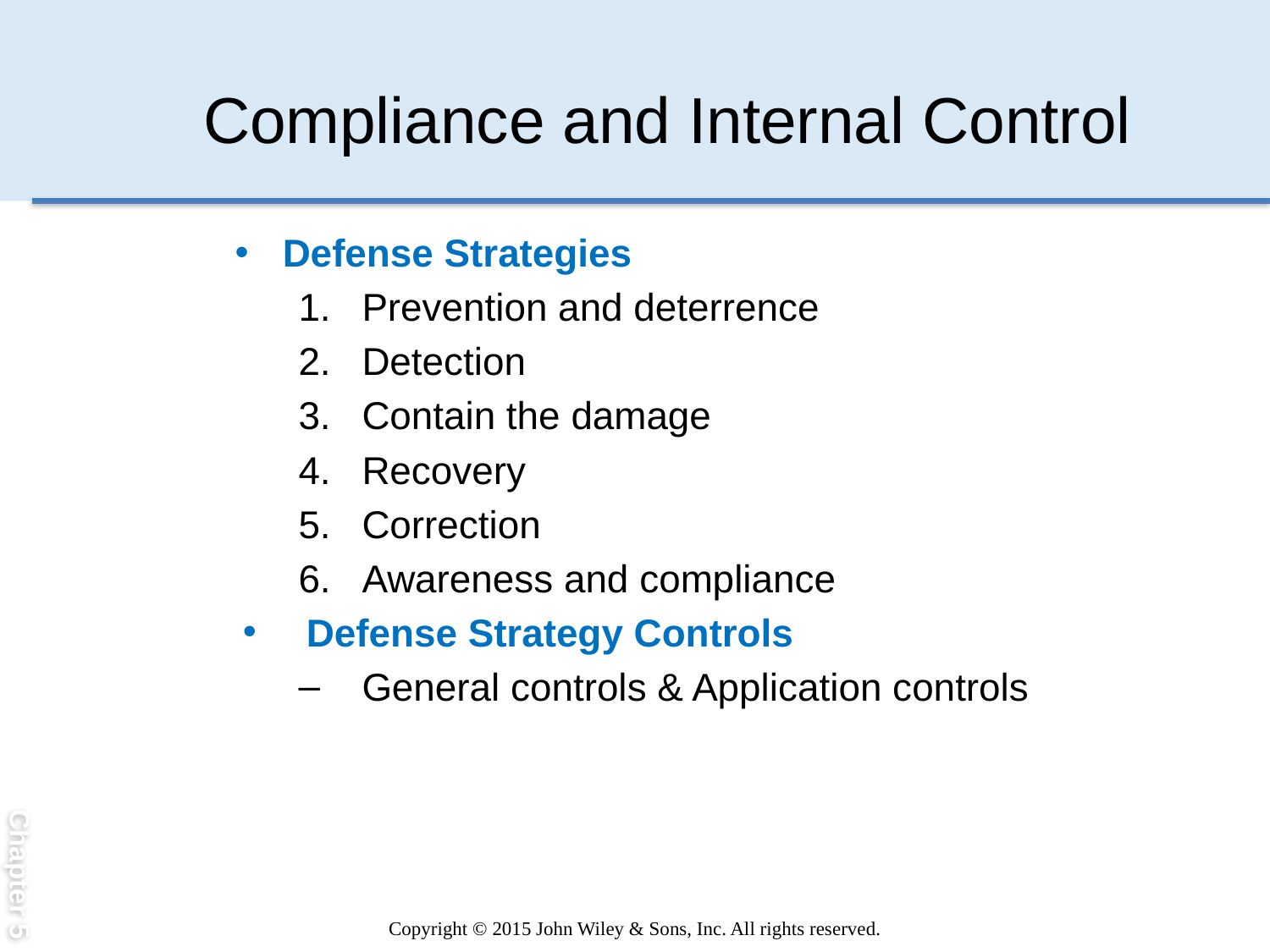

Chapter 5
# Compliance and Internal Control
Defense Strategies
Prevention and deterrence
Detection
Contain the damage
Recovery
Correction
Awareness and compliance
Defense Strategy Controls
General controls & Application controls